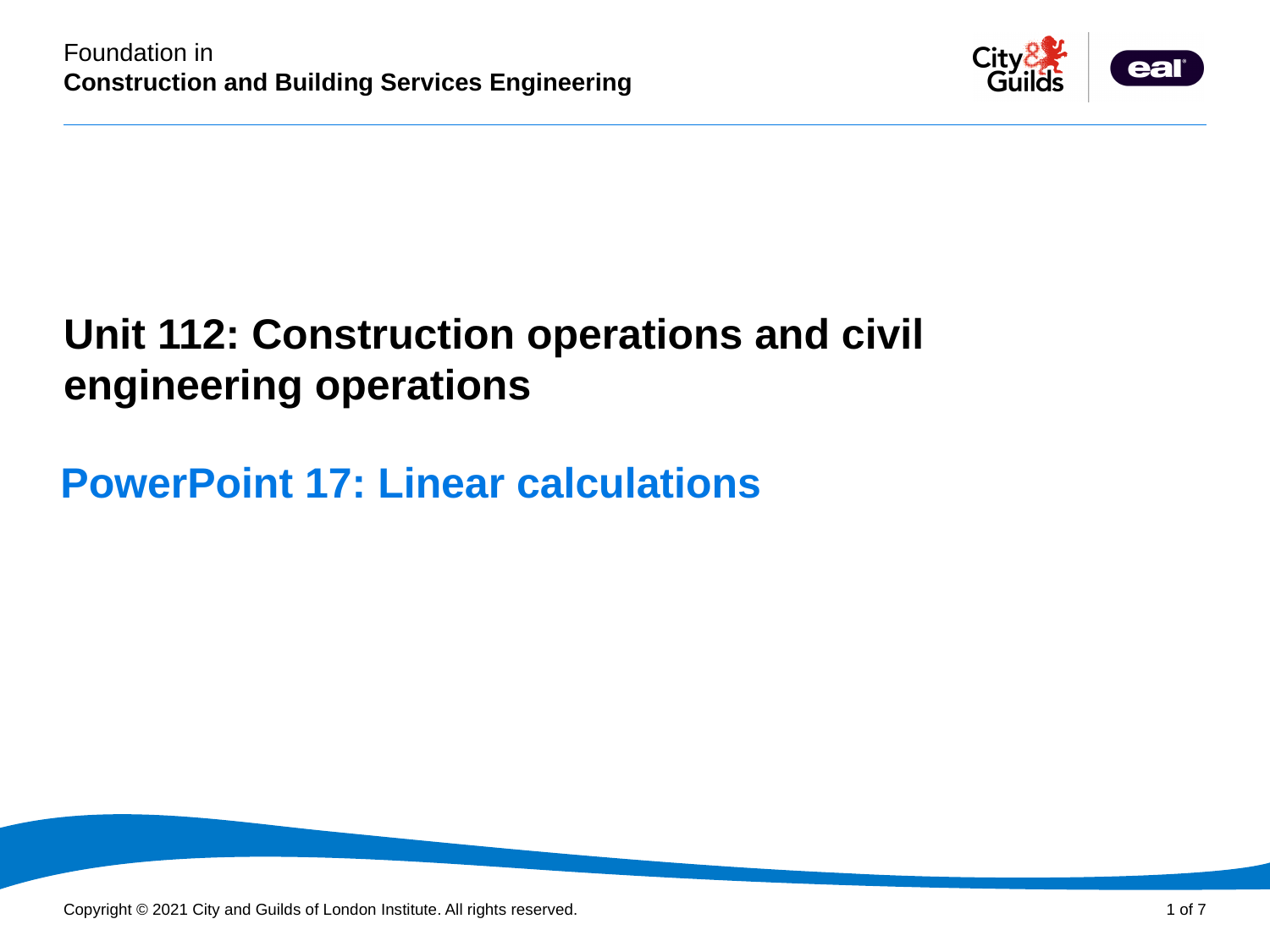

PowerPoint presentation
Unit 112: Construction operations and civil engineering operations
# PowerPoint 17: Linear calculations